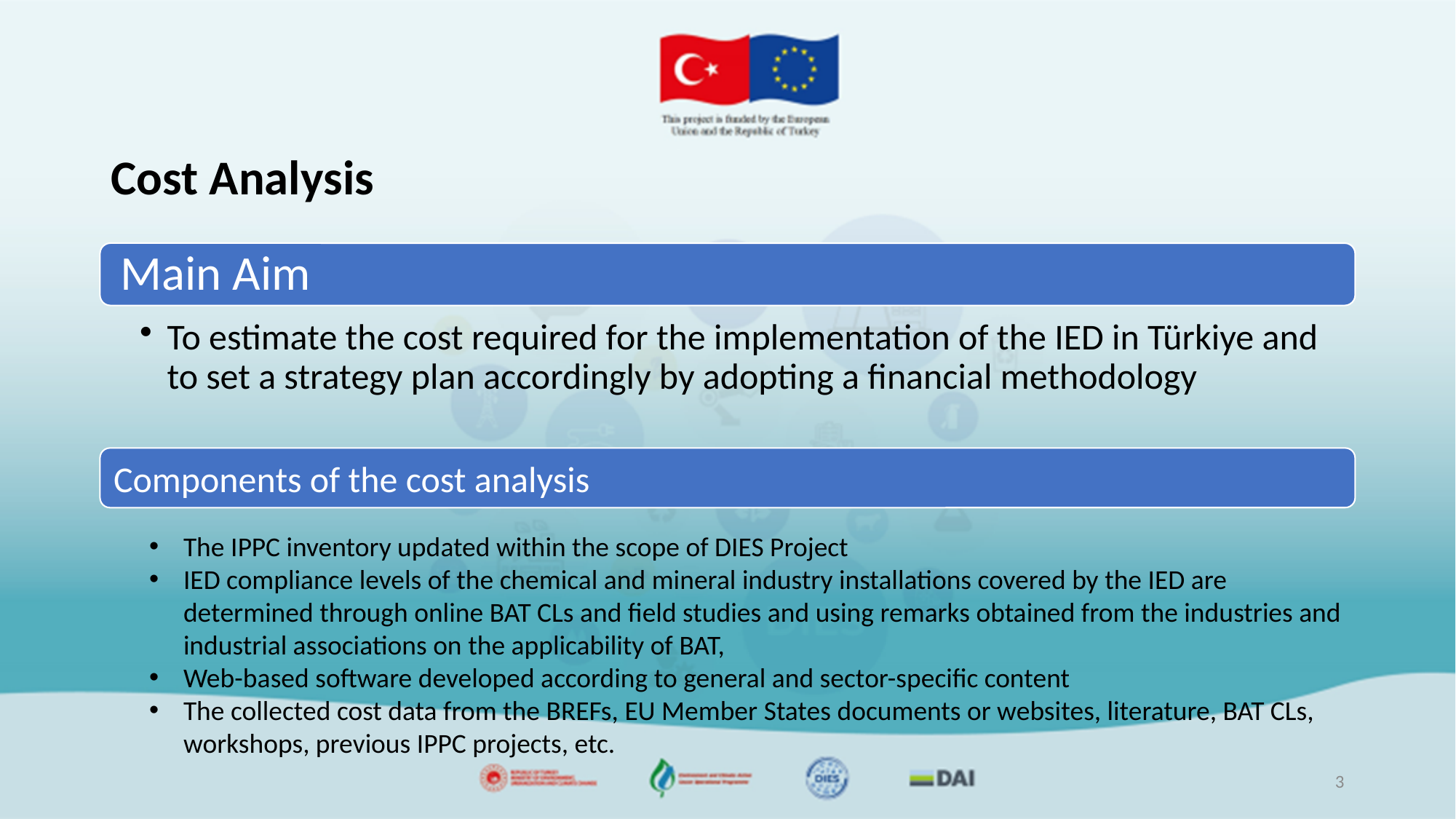

# Cost Analysis
Main Aim
To estimate the cost required for the implementation of the IED in Türkiye and to set a strategy plan accordingly by adopting a financial methodology
Components of the cost analysis
The IPPC inventory updated within the scope of DIES Project
IED compliance levels of the chemical and mineral industry installations covered by the IED are determined through online BAT CLs and field studies and using remarks obtained from the industries and industrial associations on the applicability of BAT,
Web-based software developed according to general and sector-specific content
The collected cost data from the BREFs, EU Member States documents or websites, literature, BAT CLs, workshops, previous IPPC projects, etc.

3